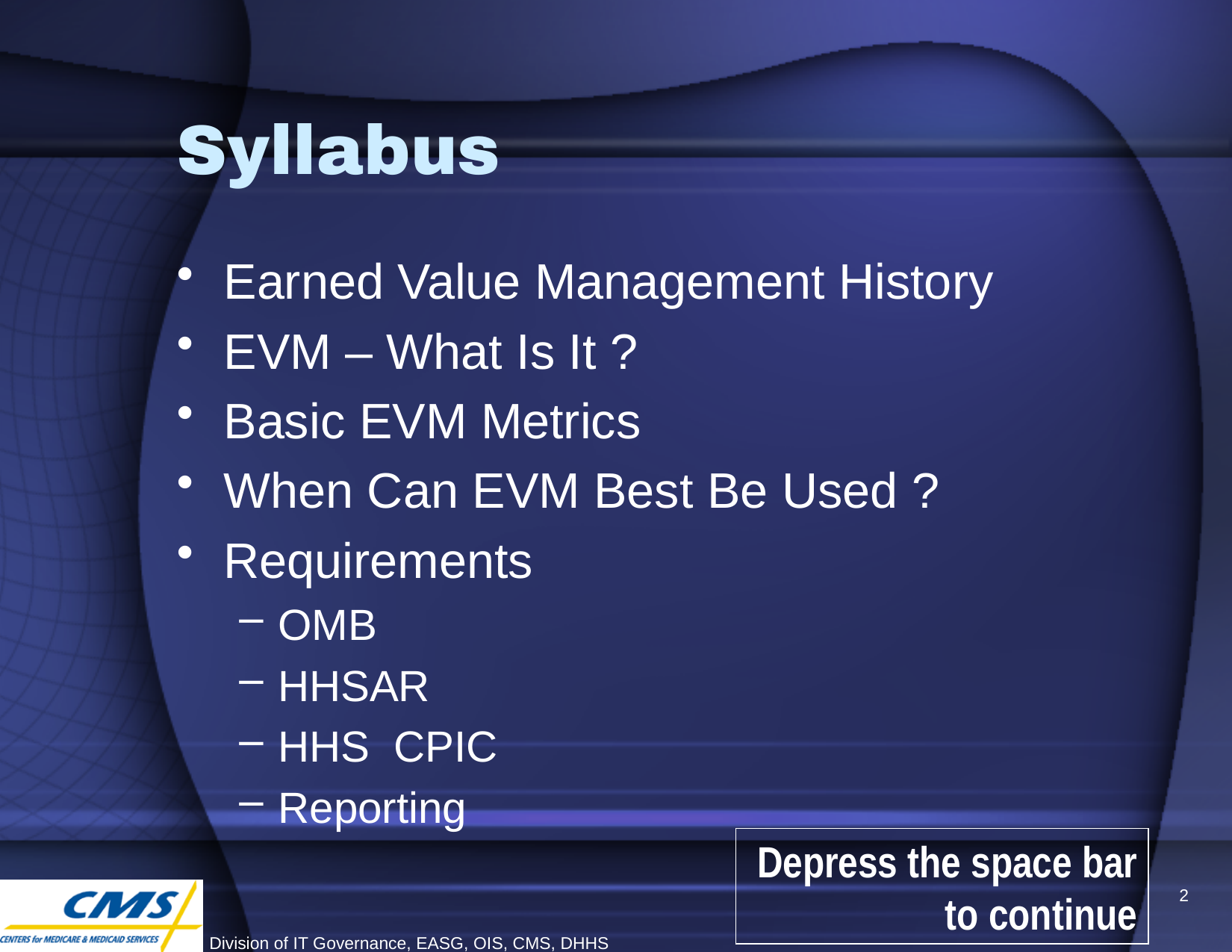

# Syllabus
Earned Value Management History
EVM – What Is It ?
Basic EVM Metrics
When Can EVM Best Be Used ?
Requirements
OMB
HHSAR
HHS  CPIC
Reporting
Depress the space bar
to continue
2